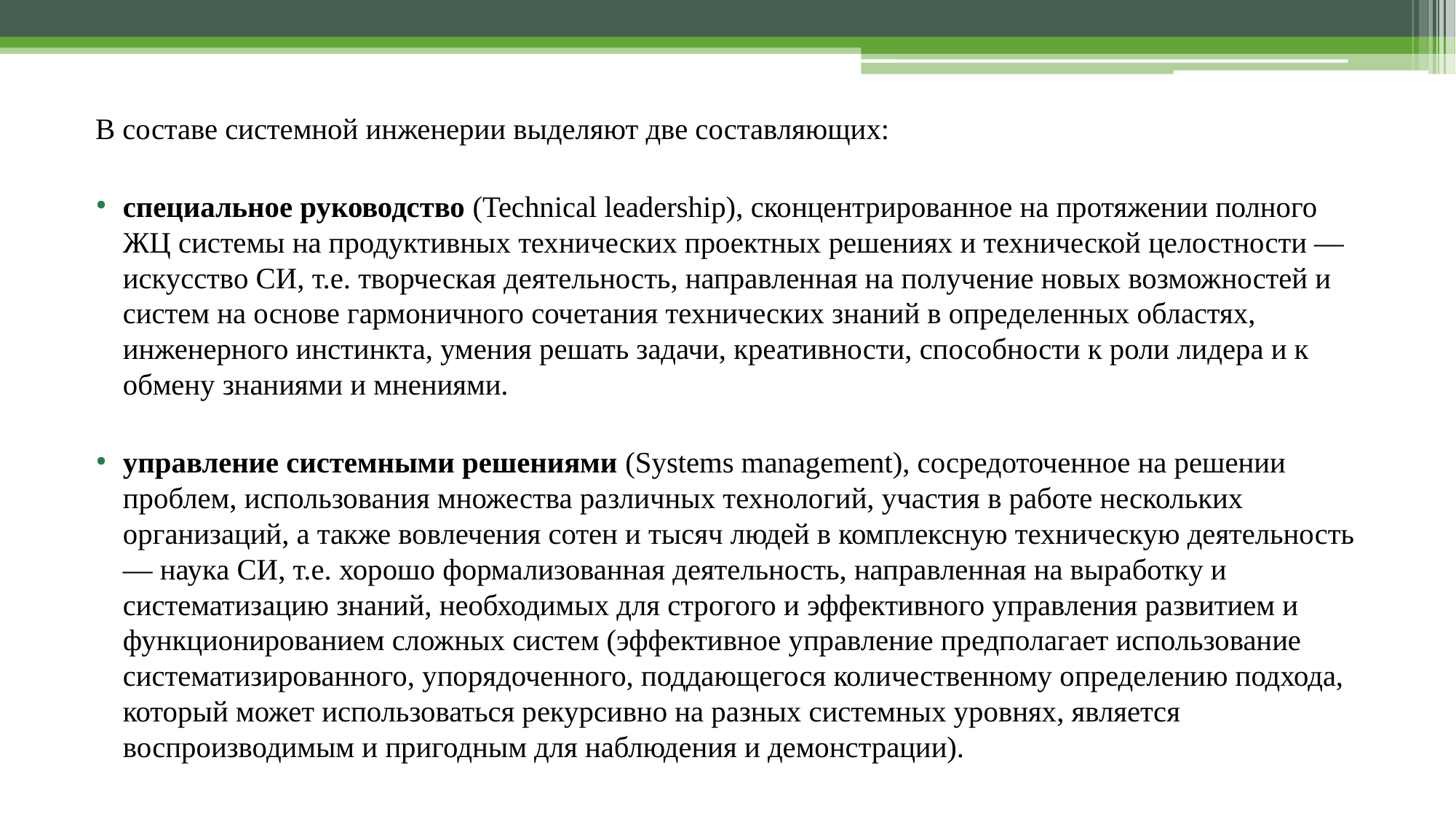

В составе системной инженерии выделяют две составляющих:

специальное руководство (Technical leadership), сконцентрированное на протяжении полного ЖЦ системы на продуктивных технических проектных решениях и технической целостности — искусство СИ, т.е. творческая деятельность, направленная на получение новых возможностей и систем на основе гармоничного сочетания технических знаний в определенных областях, инженерного инстинкта, умения решать задачи, креативности, способности к роли лидера и к обмену знаниями и мнениями.

управление системными решениями (Systems management), сосредоточенное на решении проблем, использования множества различных технологий, участия в работе нескольких организаций, а также вовлечения сотен и тысяч людей в комплексную техническую деятельность — наука СИ, т.е. хорошо формализованная деятельность, направленная на выработку и систематизацию знаний, необходимых для строгого и эффективного управления развитием и функционированием сложных систем (эффективное управление предполагает использование систематизированного, упорядоченного, поддающегося количественному определению подхода, который может использоваться рекурсивно на разных системных уровнях, является воспроизводимым и пригодным для наблюдения и демонстрации).